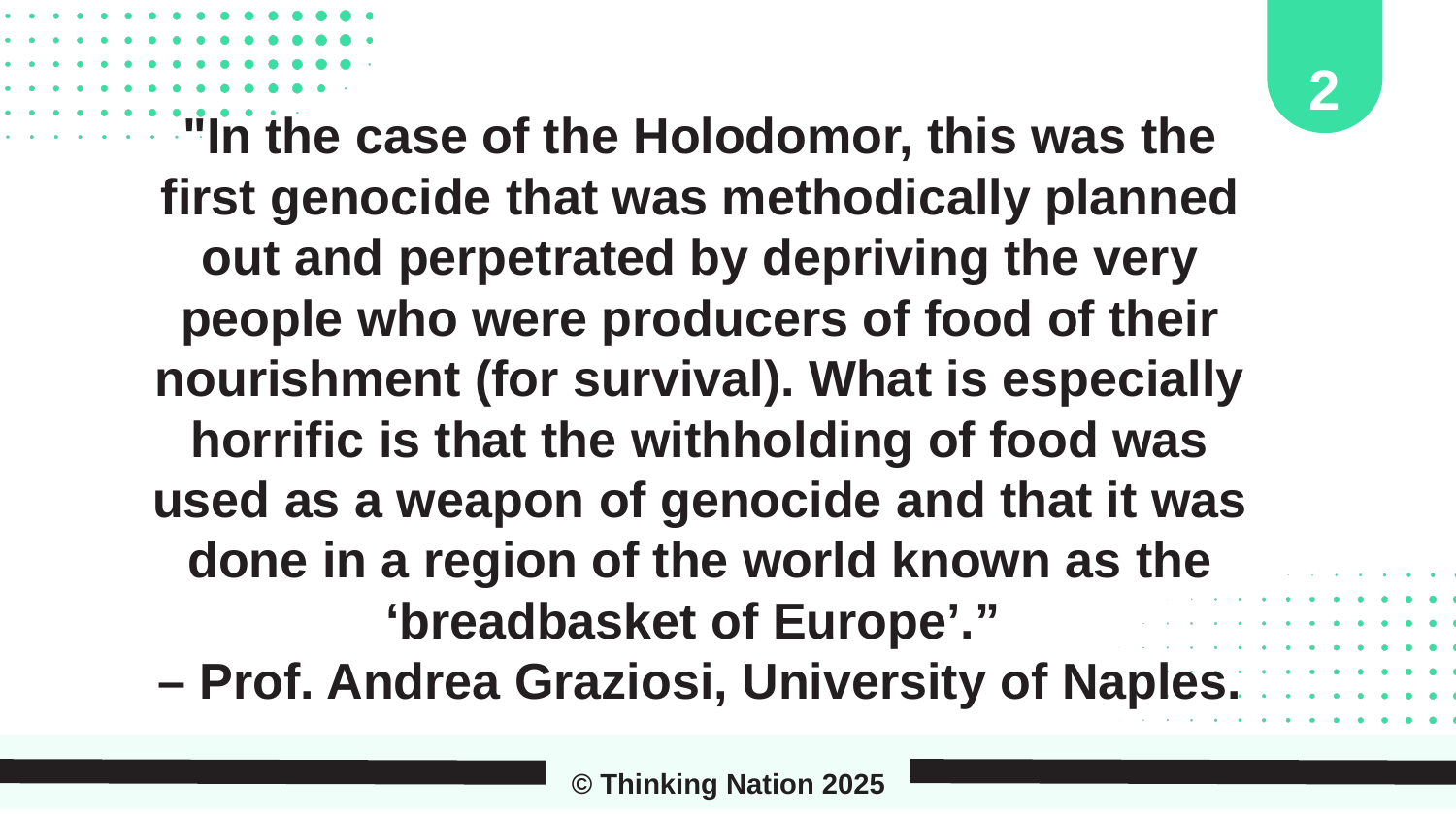

2
"In the case of the Holodomor, this was the first genocide that was methodically planned out and perpetrated by depriving the very people who were producers of food of their nourishment (for survival). What is especially horrific is that the withholding of food was used as a weapon of genocide and that it was done in a region of the world known as the ‘breadbasket of Europe’.”
– Prof. Andrea Graziosi, University of Naples.

© Thinking Nation 2025